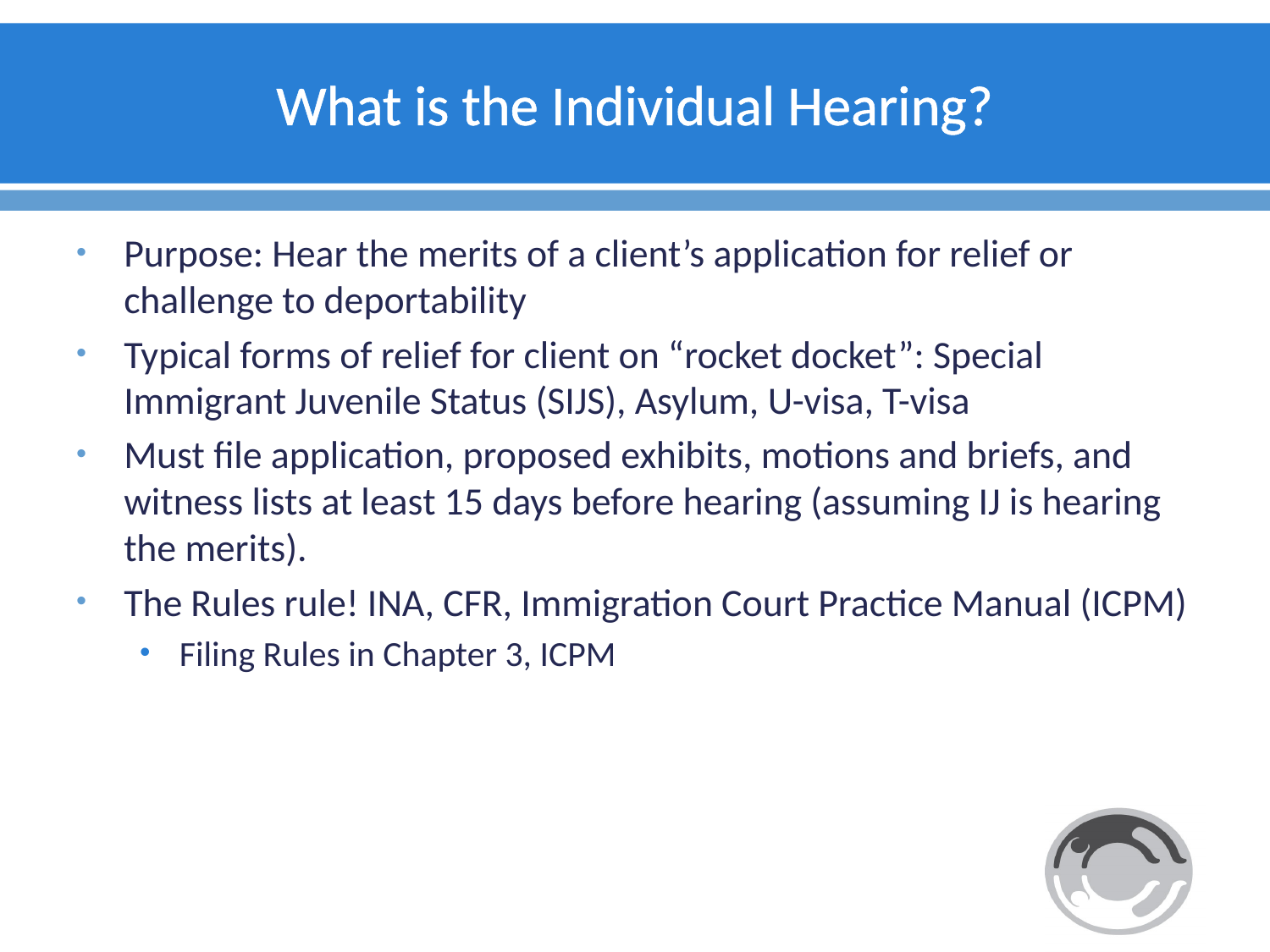

# What is the Individual Hearing?
Purpose: Hear the merits of a client’s application for relief or challenge to deportability
Typical forms of relief for client on “rocket docket”: Special Immigrant Juvenile Status (SIJS), Asylum, U-visa, T-visa
Must file application, proposed exhibits, motions and briefs, and witness lists at least 15 days before hearing (assuming IJ is hearing the merits).
The Rules rule! INA, CFR, Immigration Court Practice Manual (ICPM)
Filing Rules in Chapter 3, ICPM